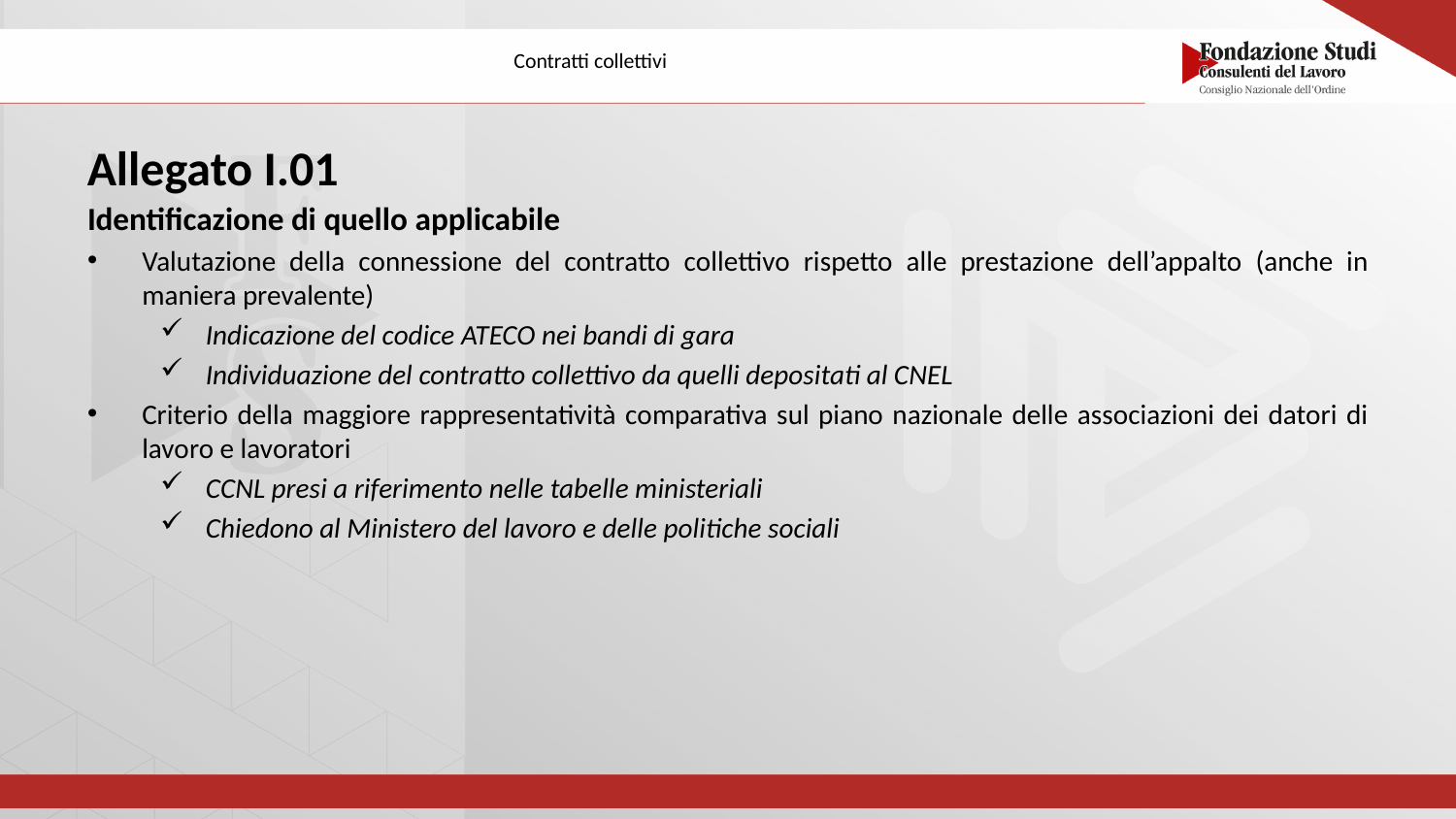

# Contratti collettivi
Allegato I.01
Identificazione di quello applicabile
Valutazione della connessione del contratto collettivo rispetto alle prestazione dell’appalto (anche in maniera prevalente)
Indicazione del codice ATECO nei bandi di gara
Individuazione del contratto collettivo da quelli depositati al CNEL
Criterio della maggiore rappresentatività comparativa sul piano nazionale delle associazioni dei datori di lavoro e lavoratori
CCNL presi a riferimento nelle tabelle ministeriali
Chiedono al Ministero del lavoro e delle politiche sociali